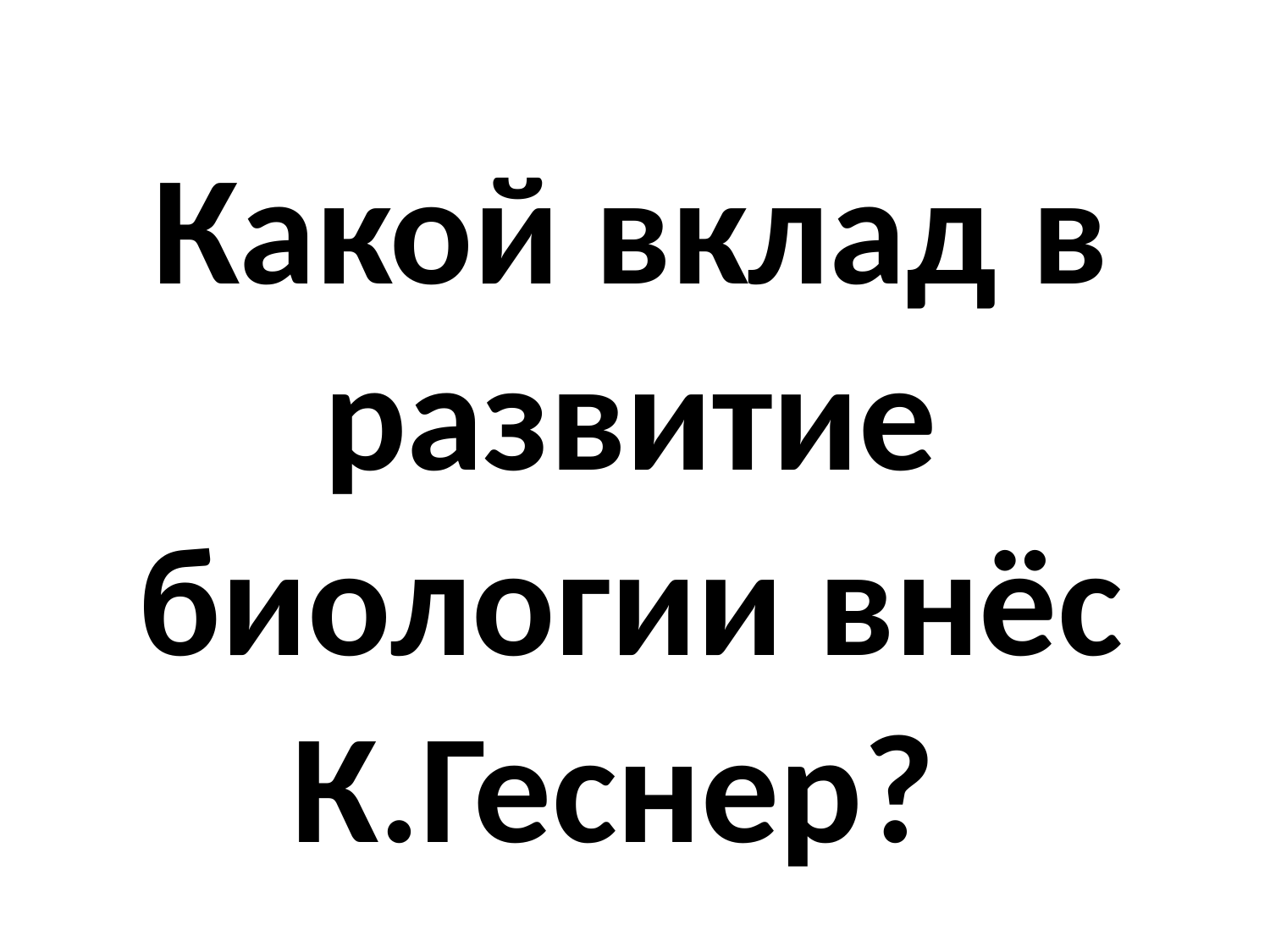

# Какой вклад в развитие биологии внёс К.Геснер?